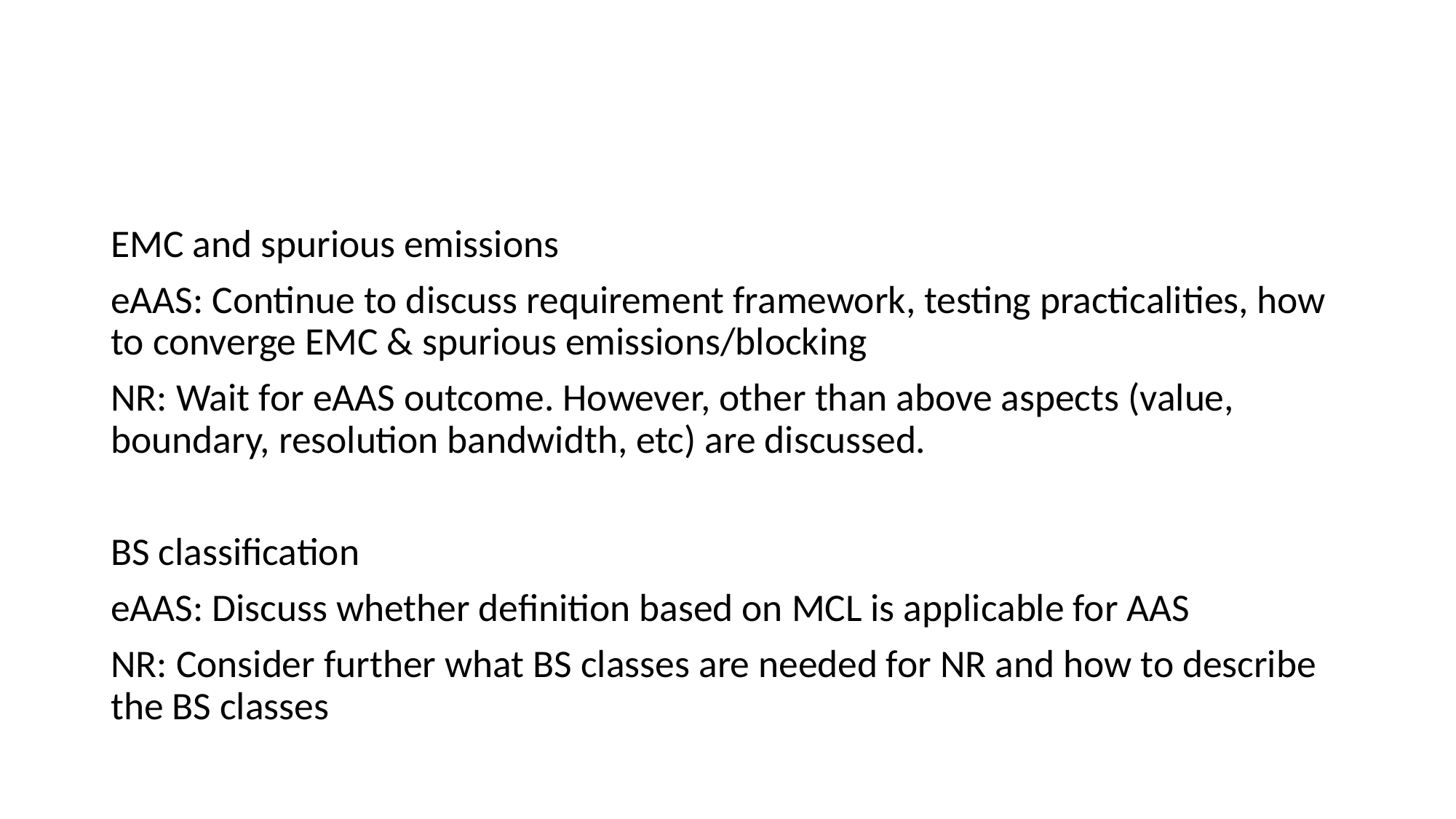

#
EMC and spurious emissions
eAAS: Continue to discuss requirement framework, testing practicalities, how to converge EMC & spurious emissions/blocking
NR: Wait for eAAS outcome. However, other than above aspects (value, boundary, resolution bandwidth, etc) are discussed.

BS classification
eAAS: Discuss whether definition based on MCL is applicable for AAS
NR: Consider further what BS classes are needed for NR and how to describe the BS classes